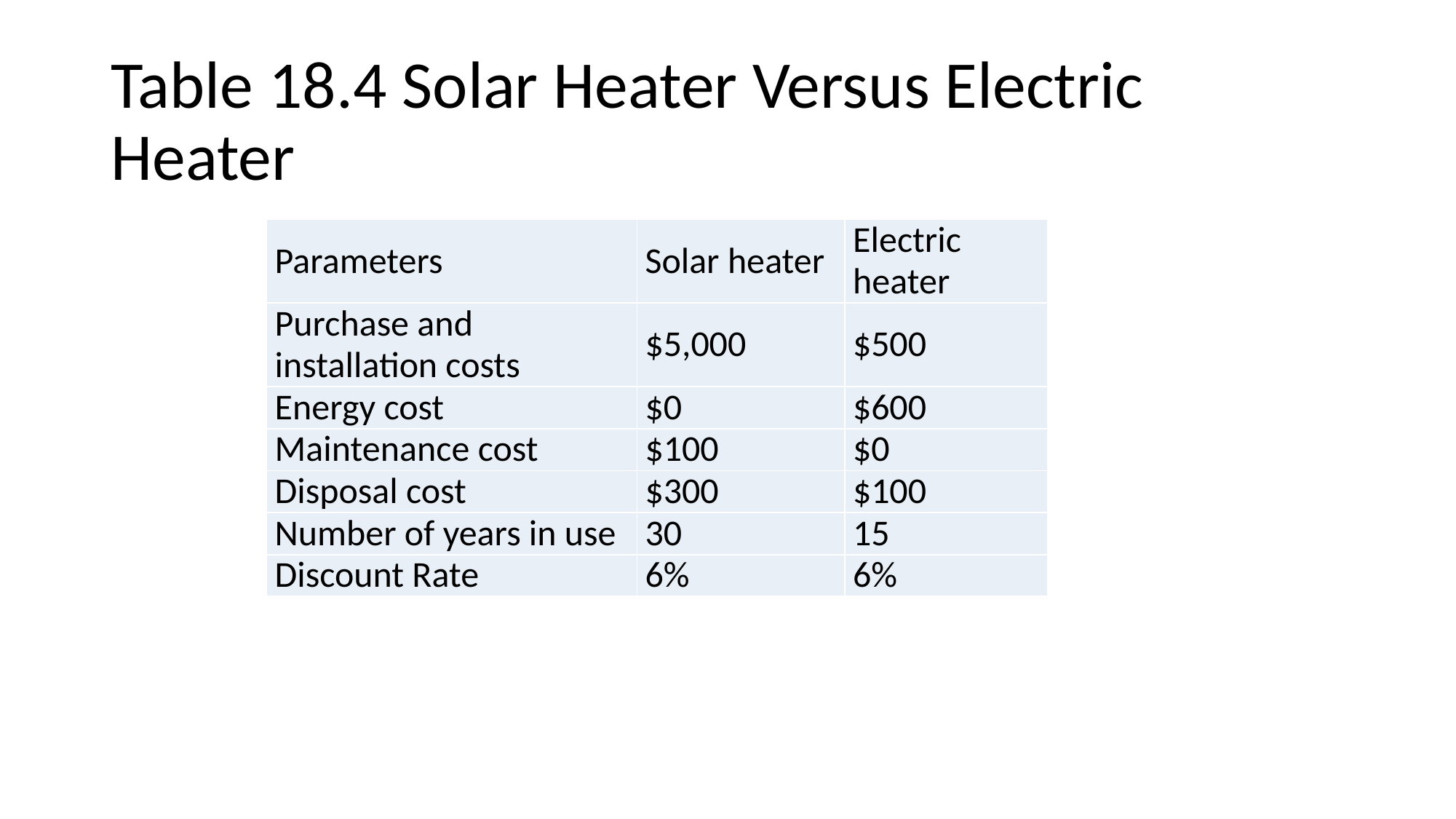

# Table 18.4 Solar Heater Versus Electric Heater
| Parameters | Solar heater | Electric heater |
| --- | --- | --- |
| Purchase and installation costs | $5,000 | $500 |
| Energy cost | $0 | $600 |
| Maintenance cost | $100 | $0 |
| Disposal cost | $300 | $100 |
| Number of years in use | 30 | 15 |
| Discount Rate | 6% | 6% |